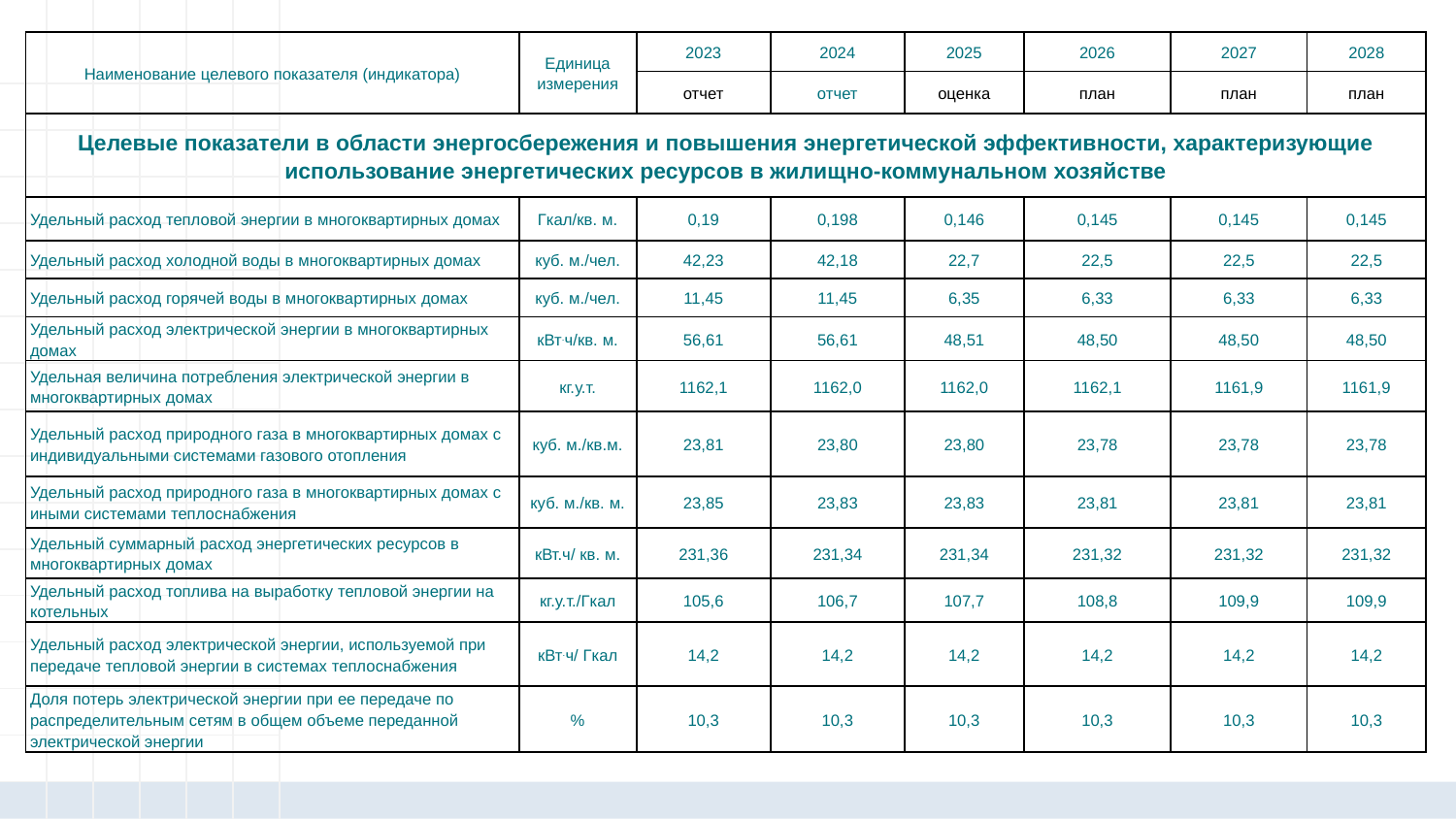

| Наименование целевого показателя (индикатора) | Единица измерения | 2023 | 2024 | 2025 | 2026 | 2027 | 2028 |
| --- | --- | --- | --- | --- | --- | --- | --- |
|  |  | отчет | отчет | оценка | план | план | план |
| Целевые показатели в области энергосбережения и повышения энергетической эффективности, характеризующие использование энергетических ресурсов в жилищно-коммунальном хозяйстве |  |  |  |  |  |  |  |
| Удельный расход тепловой энергии в многоквартирных домах | Гкал/кв. м. | 0,19 | 0,198 | 0,146 | 0,145 | 0,145 | 0,145 |
| Удельный расход холодной воды в многоквартирных домах | куб. м./чел. | 42,23 | 42,18 | 22,7 | 22,5 | 22,5 | 22,5 |
| Удельный расход горячей воды в многоквартирных домах | куб. м./чел. | 11,45 | 11,45 | 6,35 | 6,33 | 6,33 | 6,33 |
| Удельный расход электрической энергии в многоквартирных домах | кВт.ч/кв. м. | 56,61 | 56,61 | 48,51 | 48,50 | 48,50 | 48,50 |
| Удельная величина потребления электрической энергии в многоквартирных домах | кг.у.т. | 1162,1 | 1162,0 | 1162,0 | 1162,1 | 1161,9 | 1161,9 |
| Удельный расход природного газа в многоквартирных домах с индивидуальными системами газового отопления | куб. м./кв.м. | 23,81 | 23,80 | 23,80 | 23,78 | 23,78 | 23,78 |
| Удельный расход природного газа в многоквартирных домах с иными системами теплоснабжения | куб. м./кв. м. | 23,85 | 23,83 | 23,83 | 23,81 | 23,81 | 23,81 |
| Удельный суммарный расход энергетических ресурсов в многоквартирных домах | кВт.ч/ кв. м. | 231,36 | 231,34 | 231,34 | 231,32 | 231,32 | 231,32 |
| Удельный расход топлива на выработку тепловой энергии на котельных | кг.у.т./Гкал | 105,6 | 106,7 | 107,7 | 108,8 | 109,9 | 109,9 |
| Удельный расход электрической энергии, используемой при передаче тепловой энергии в системах теплоснабжения | кВт.ч/ Гкал | 14,2 | 14,2 | 14,2 | 14,2 | 14,2 | 14,2 |
| Доля потерь электрической энергии при ее передаче по распределительным сетям в общем объеме переданной электрической энергии | % | 10,3 | 10,3 | 10,3 | 10,3 | 10,3 | 10,3 |